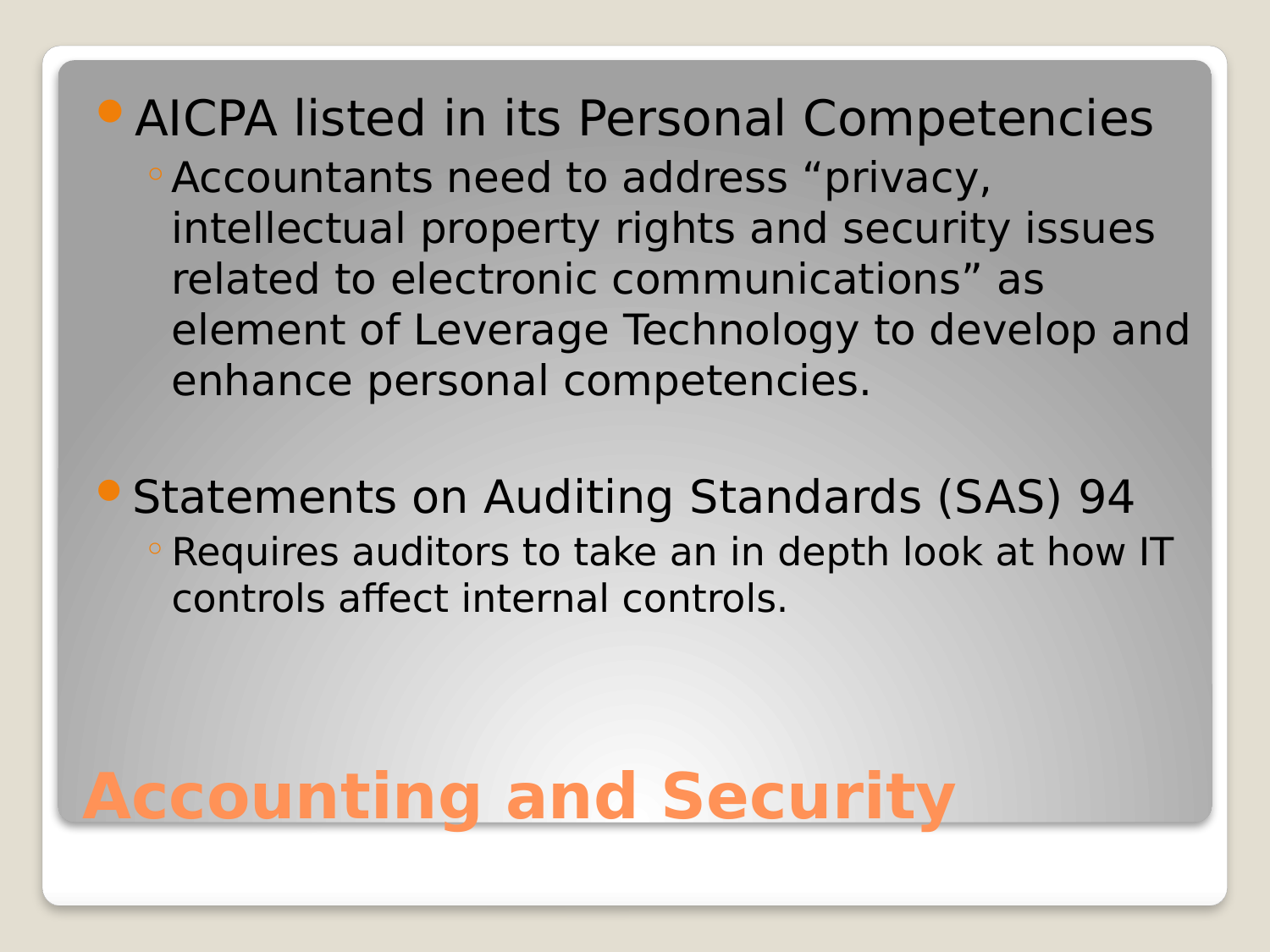

AICPA listed in its Personal Competencies
Accountants need to address “privacy, intellectual property rights and security issues related to electronic communications” as element of Leverage Technology to develop and enhance personal competencies.

Statements on Auditing Standards (SAS) 94
Requires auditors to take an in depth look at how IT controls affect internal controls.

# Accounting and Security